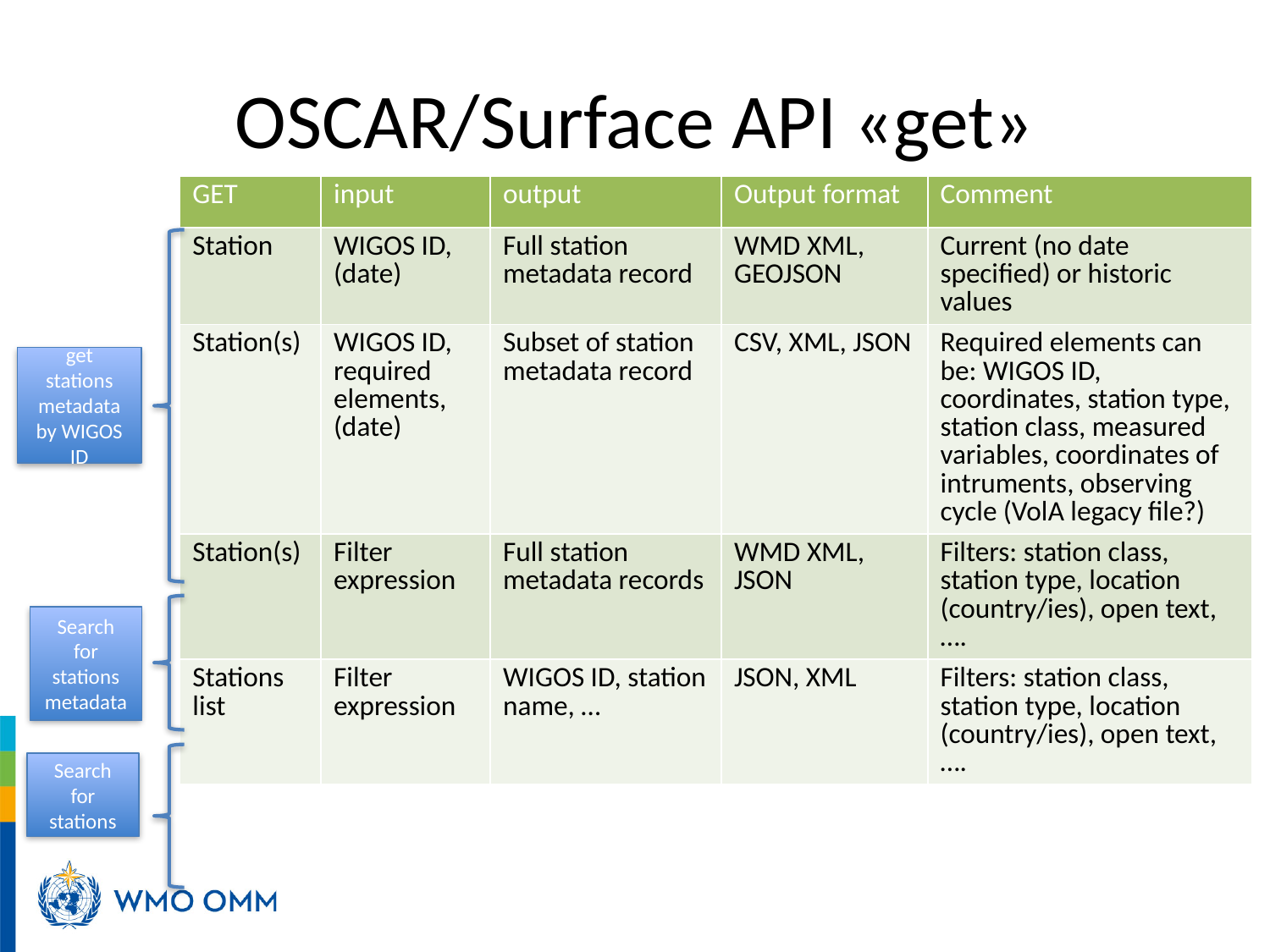

# OSCAR/Surface API «get»
| GET | input | output | Output format | Comment |
| --- | --- | --- | --- | --- |
| Station | WIGOS ID, (date) | Full station metadata record | WMD XML, GEOJSON | Current (no date specified) or historic values |
| Station(s) | WIGOS ID, required elements, (date) | Subset of station metadata record | CSV, XML, JSON | Required elements can be: WIGOS ID, coordinates, station type, station class, measured variables, coordinates of intruments, observing cycle (VolA legacy file?) |
| Station(s) | Filter expression | Full station metadata records | WMD XML, JSON | Filters: station class, station type, location (country/ies), open text, …. |
| Stations list | Filter expression | WIGOS ID, station name, … | JSON, XML | Filters: station class, station type, location (country/ies), open text, …. |

get stations metadata by WIGOS ID

Search for stations metadata

Search for stations